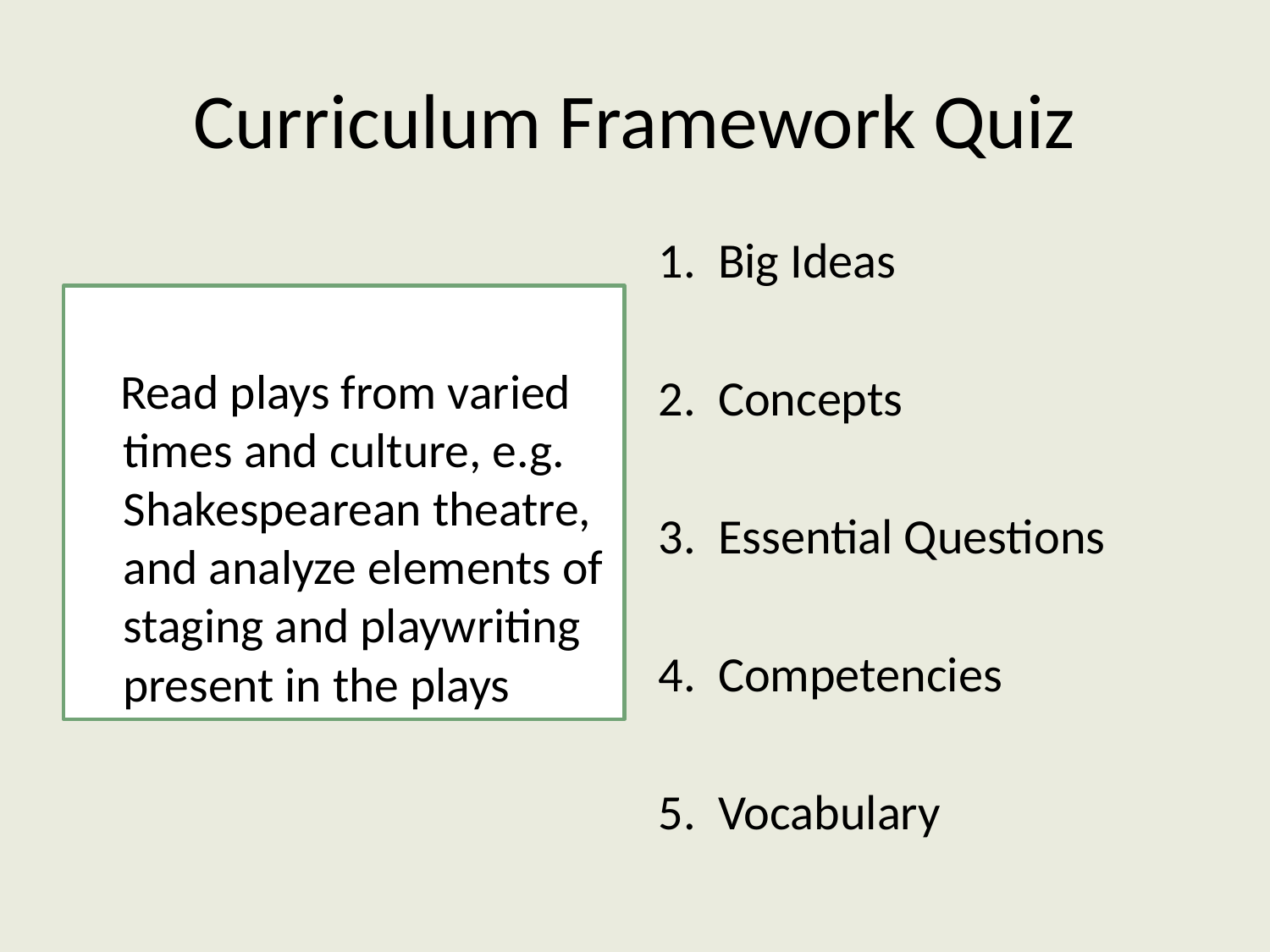

# Curriculum Framework Quiz
1.  Big Ideas

2.  Concepts

3.  Essential Questions

4.  Competencies

5.  Vocabulary

    Read plays from varied times and culture, e.g. Shakespearean theatre, and analyze elements of staging and playwriting present in the plays